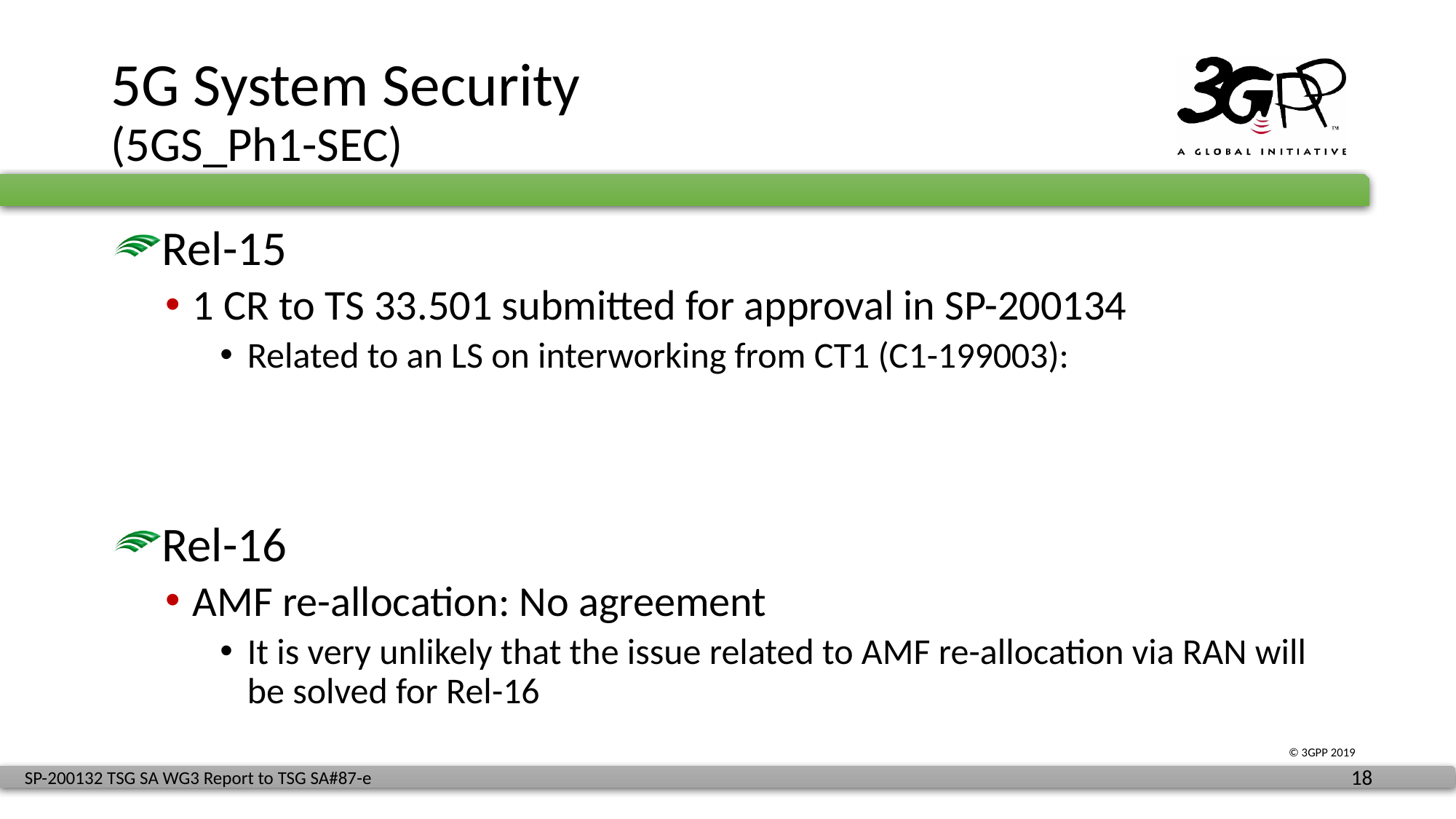

# 5G System Security (5GS_Ph1-SEC)
Rel-15
1 CR to TS 33.501 submitted for approval in SP-200134
Related to an LS on interworking from CT1 (C1-199003):

Rel-16
AMF re-allocation: No agreement
It is very unlikely that the issue related to AMF re-allocation via RAN will be solved for Rel-16